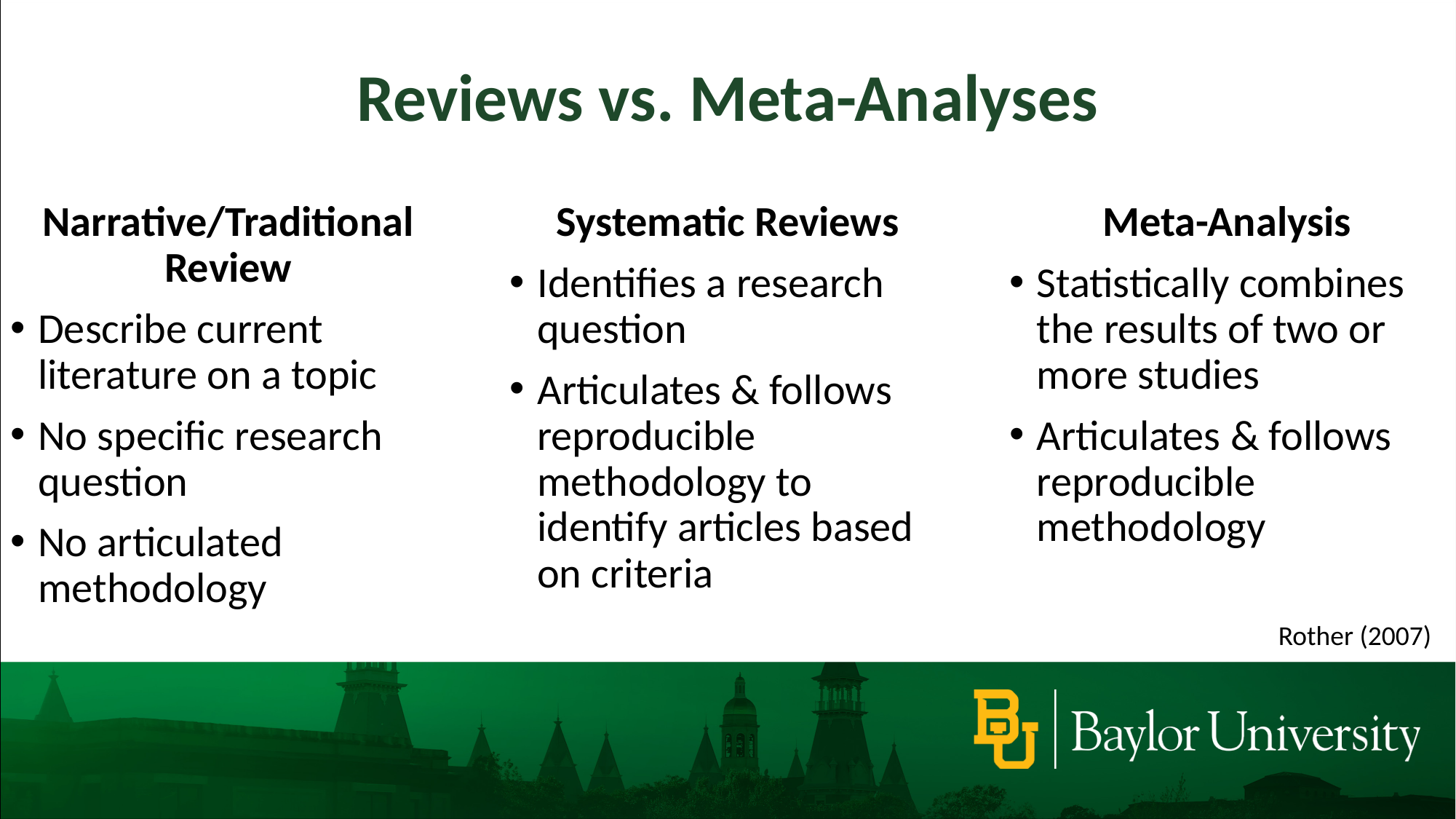

Reviews vs. Meta-Analyses
Narrative/Traditional Review
Describe current literature on a topic
No specific research question
No articulated methodology
Systematic Reviews
Identifies a research question
Articulates & follows reproducible methodology to identify articles based on criteria

Meta-Analysis
Statistically combines the results of two or more studies
Articulates & follows reproducible methodology
Rother (2007)